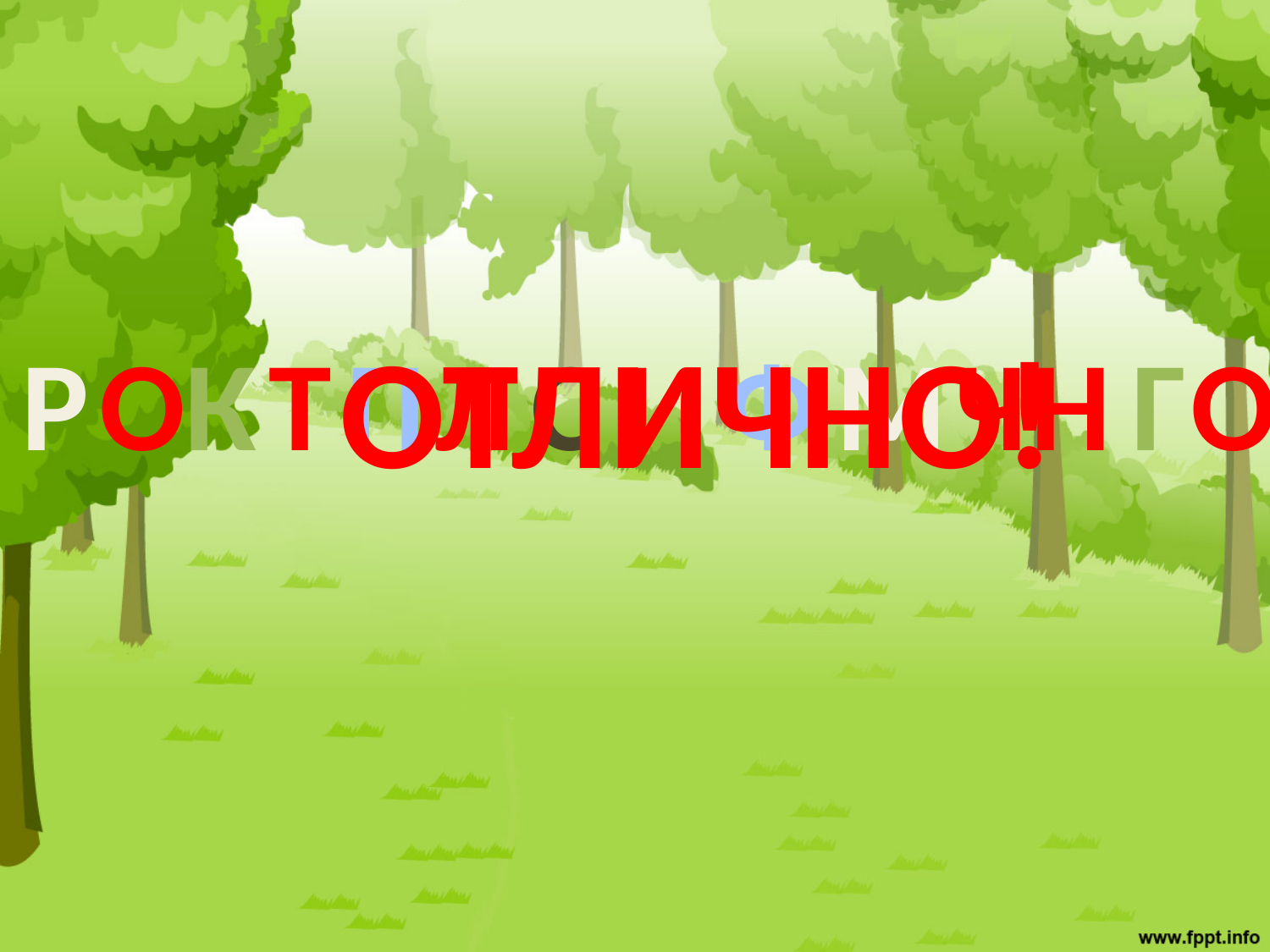

ОТЛИЧНО!
Р
О
К
Т
П
Л
С
И
Ф
М
Ч
Н
Г
О